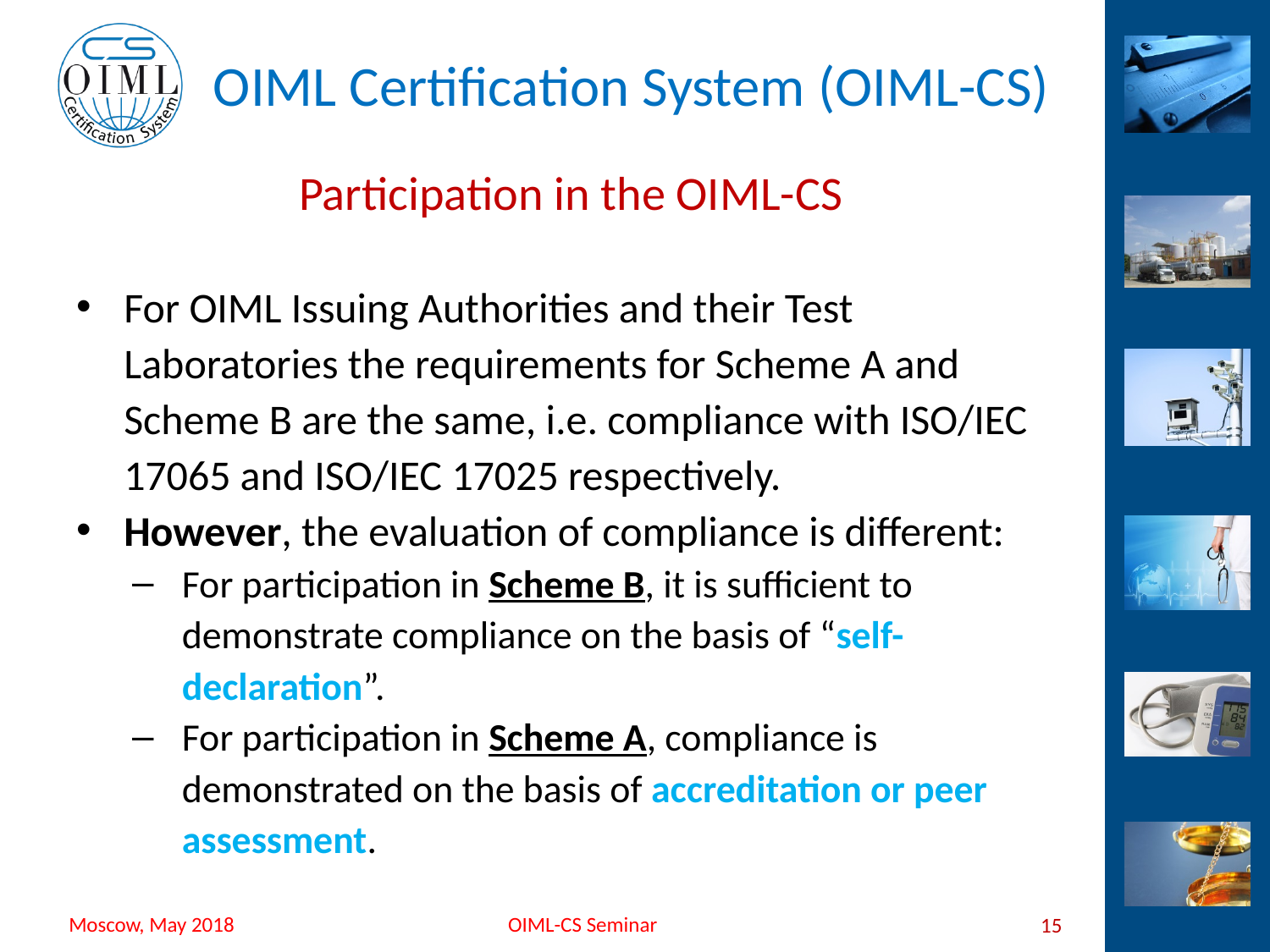

# Participation in the OIML-CS
For OIML Issuing Authorities and their Test Laboratories the requirements for Scheme A and Scheme B are the same, i.e. compliance with ISO/IEC 17065 and ISO/IEC 17025 respectively.
However, the evaluation of compliance is different:
For participation in Scheme B, it is sufficient to demonstrate compliance on the basis of “self-declaration”.
For participation in Scheme A, compliance is demonstrated on the basis of accreditation or peer assessment.
15